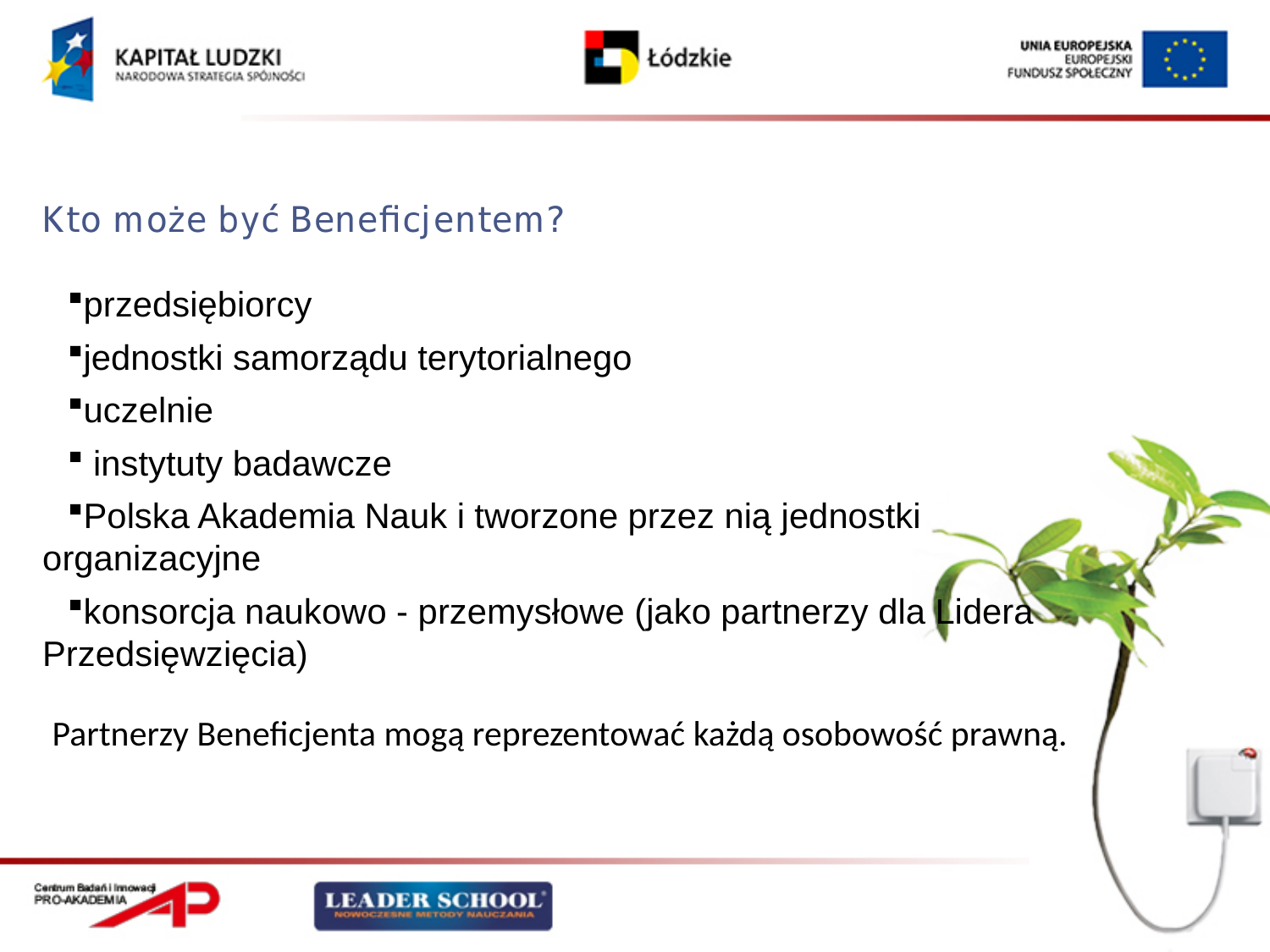

Kto może być Beneficjentem?

przedsiębiorcy
jednostki samorządu terytorialnego
uczelnie
 instytuty badawcze
Polska Akademia Nauk i tworzone przez nią jednostki organizacyjne
konsorcja naukowo - przemysłowe (jako partnerzy dla Lidera Przedsięwzięcia)
Partnerzy Beneficjenta mogą reprezentować każdą osobowość prawną.